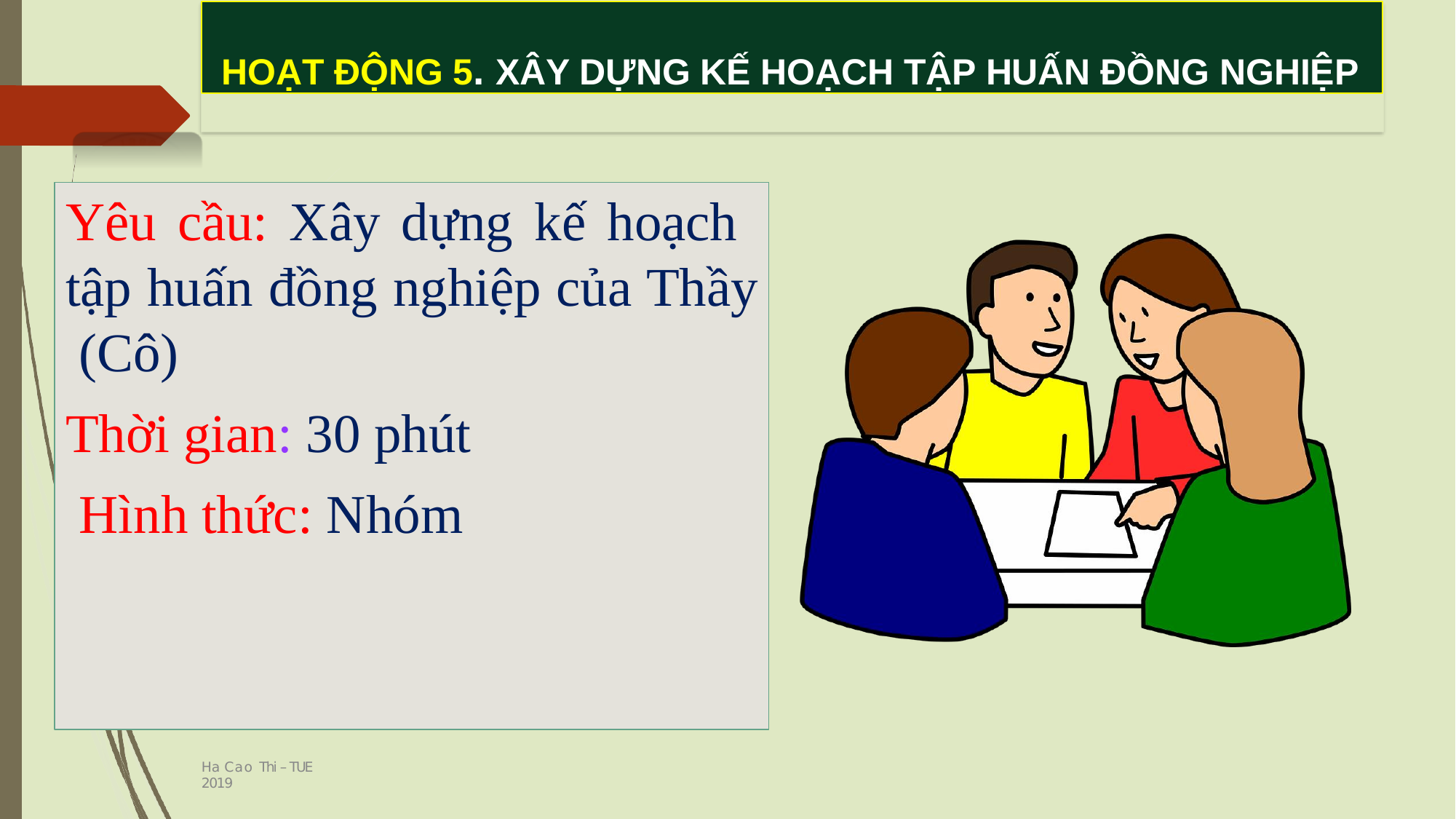

HOẠT ĐỘNG 5. XÂY DỰNG KẾ HOẠCH TẬP HUẤN ĐỒNG NGHIỆP

# Yêu cầu: Xây dựng kế hoạch  tập huấn đồng nghiệp của Thầy  (Cô)
Thời gian: 30 phút  Hình thức: Nhóm

Ha Cao Thi – TUE 2019